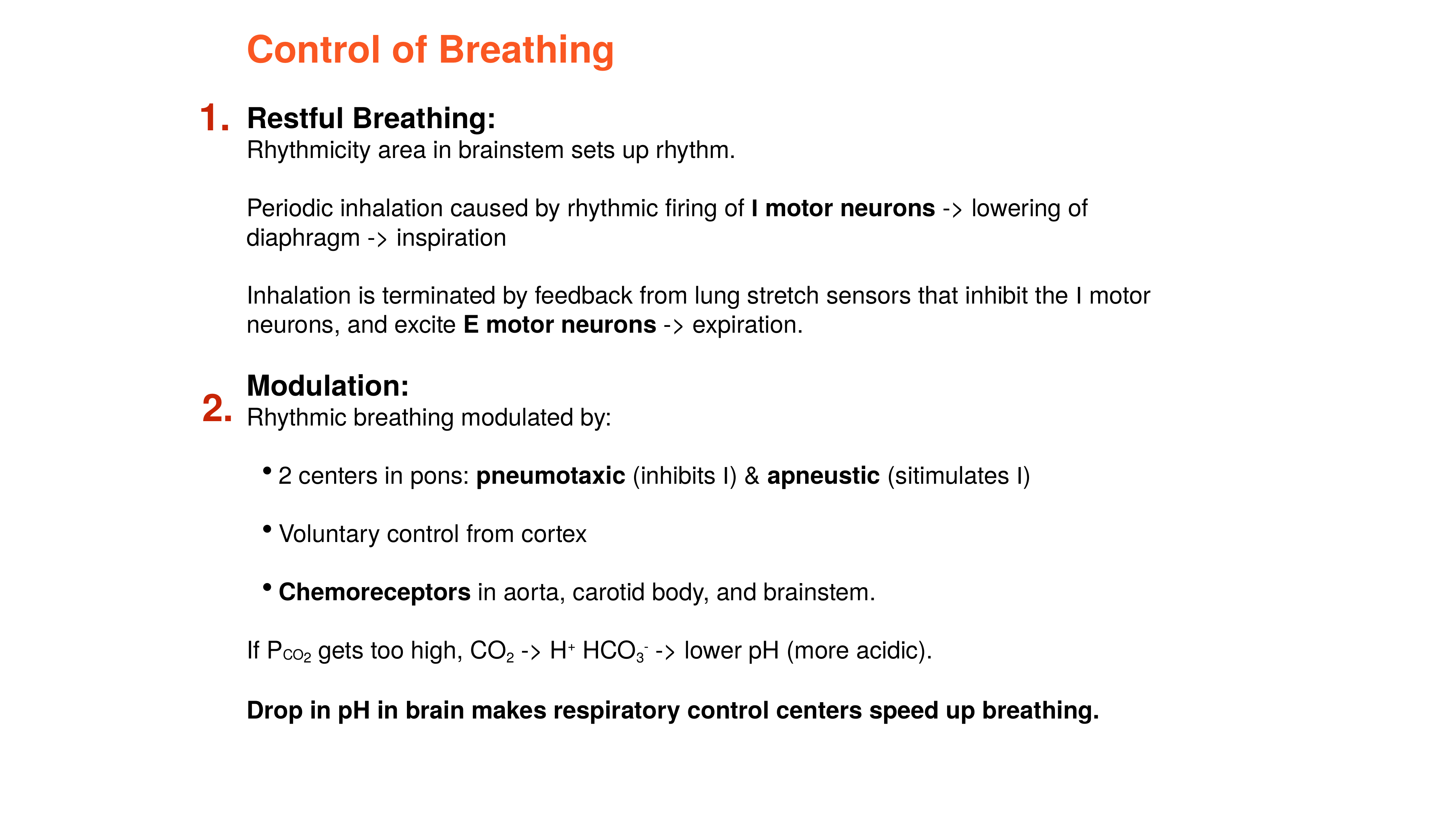

Control of Breathing

Restful Breathing:
Rhythmicity area in brainstem sets up rhythm.

Periodic inhalation caused by rhythmic firing of I motor neurons -> lowering of diaphragm -> inspiration

Inhalation is terminated by feedback from lung stretch sensors that inhibit the I motor neurons, and excite E motor neurons -> expiration.

Modulation:
Rhythmic breathing modulated by:

2 centers in pons: pneumotaxic (inhibits I) & apneustic (sitimulates I)

Voluntary control from cortex

Chemoreceptors in aorta, carotid body, and brainstem.

If PCO2 gets too high, CO2 -> H+ HCO3- -> lower pH (more acidic).

Drop in pH in brain makes respiratory control centers speed up breathing.
1.
2.